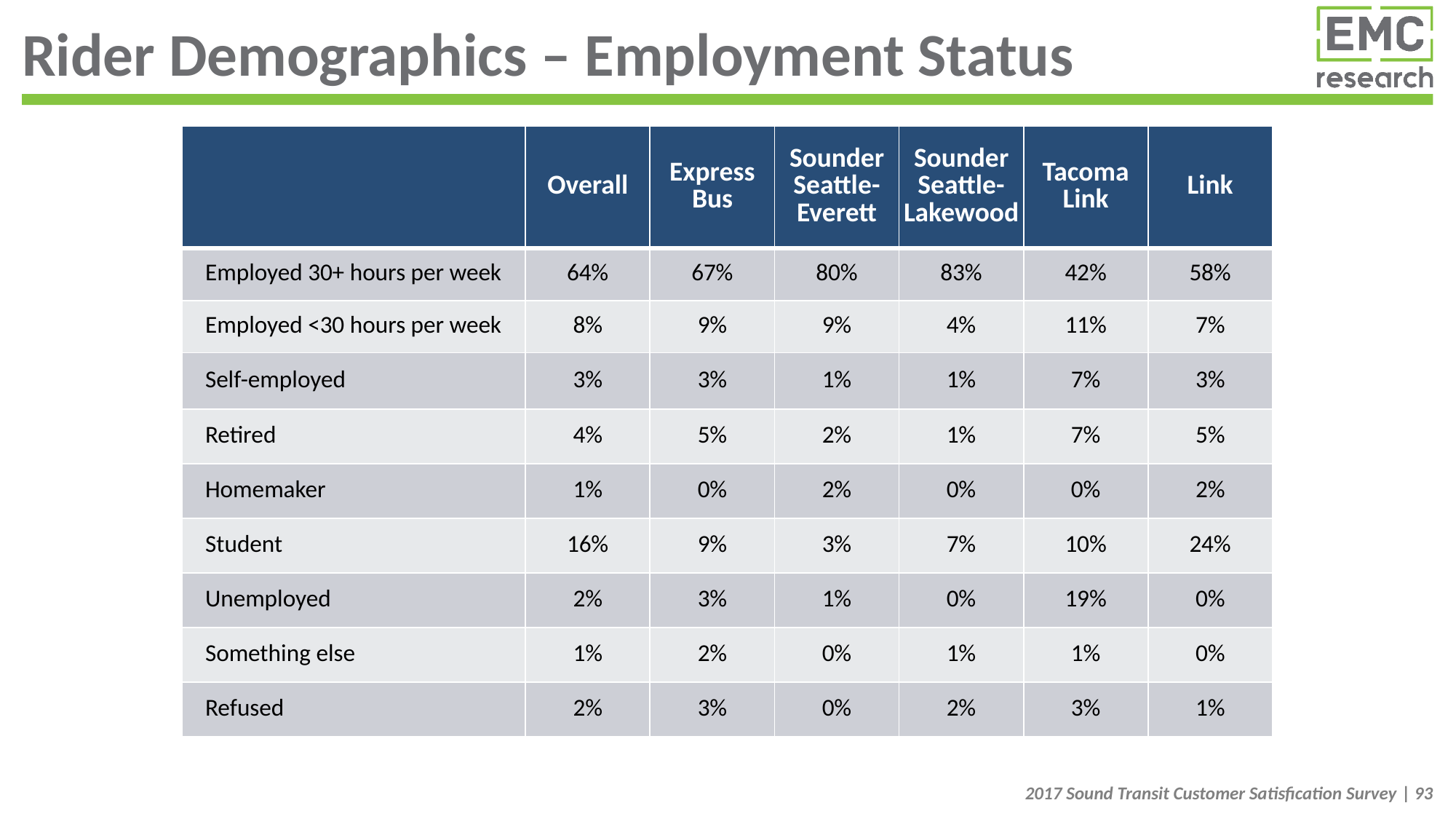

# Rider Demographics – Employment Status
|  | Overall | Express Bus | Sounder Seattle-Everett | Sounder Seattle-Lakewood | Tacoma Link | Link |
| --- | --- | --- | --- | --- | --- | --- |
| Employed 30+ hours per week | 64% | 67% | 80% | 83% | 42% | 58% |
| Employed <30 hours per week | 8% | 9% | 9% | 4% | 11% | 7% |
| Self-employed | 3% | 3% | 1% | 1% | 7% | 3% |
| Retired | 4% | 5% | 2% | 1% | 7% | 5% |
| Homemaker | 1% | 0% | 2% | 0% | 0% | 2% |
| Student | 16% | 9% | 3% | 7% | 10% | 24% |
| Unemployed | 2% | 3% | 1% | 0% | 19% | 0% |
| Something else | 1% | 2% | 0% | 1% | 1% | 0% |
| Refused | 2% | 3% | 0% | 2% | 3% | 1% |